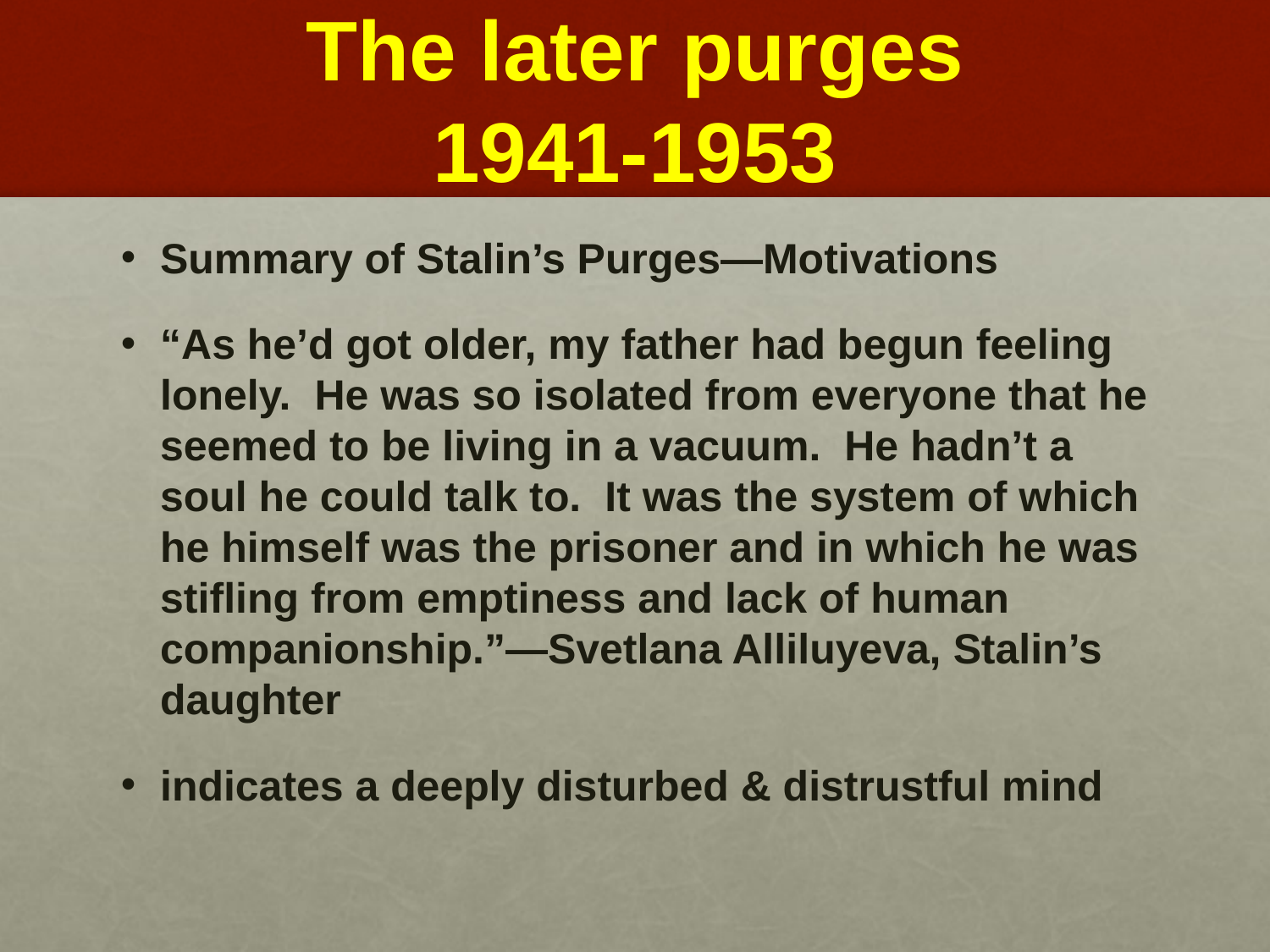

# The later purges 1941-1953
Summary of Stalin’s Purges—Motivations
“As he’d got older, my father had begun feeling lonely.  He was so isolated from everyone that he seemed to be living in a vacuum.  He hadn’t a soul he could talk to.  It was the system of which he himself was the prisoner and in which he was stifling from emptiness and lack of human companionship.”—Svetlana Alliluyeva, Stalin’s daughter
indicates a deeply disturbed & distrustful mind